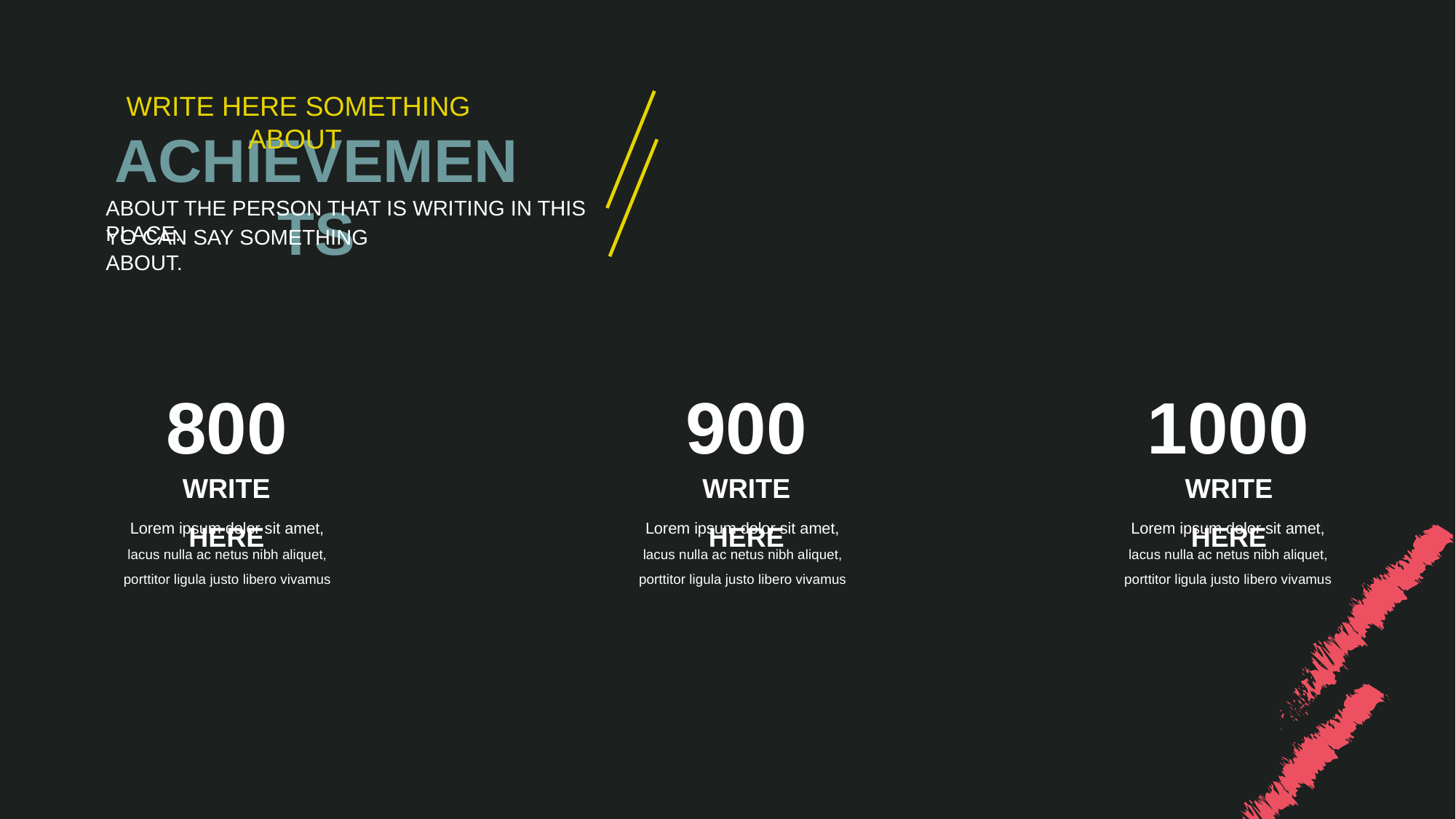

WRITE HERE SOMETHING ABOUT
ACHIEVEMENTS
ABOUT THE PERSON THAT IS WRITING IN THIS PLACE.
YO CAN SAY SOMETHING ABOUT.
800
900
1000
WRITE HERE
WRITE HERE
WRITE HERE
Lorem ipsum dolor sit amet, lacus nulla ac netus nibh aliquet, porttitor ligula justo libero vivamus
Lorem ipsum dolor sit amet, lacus nulla ac netus nibh aliquet, porttitor ligula justo libero vivamus
Lorem ipsum dolor sit amet, lacus nulla ac netus nibh aliquet, porttitor ligula justo libero vivamus